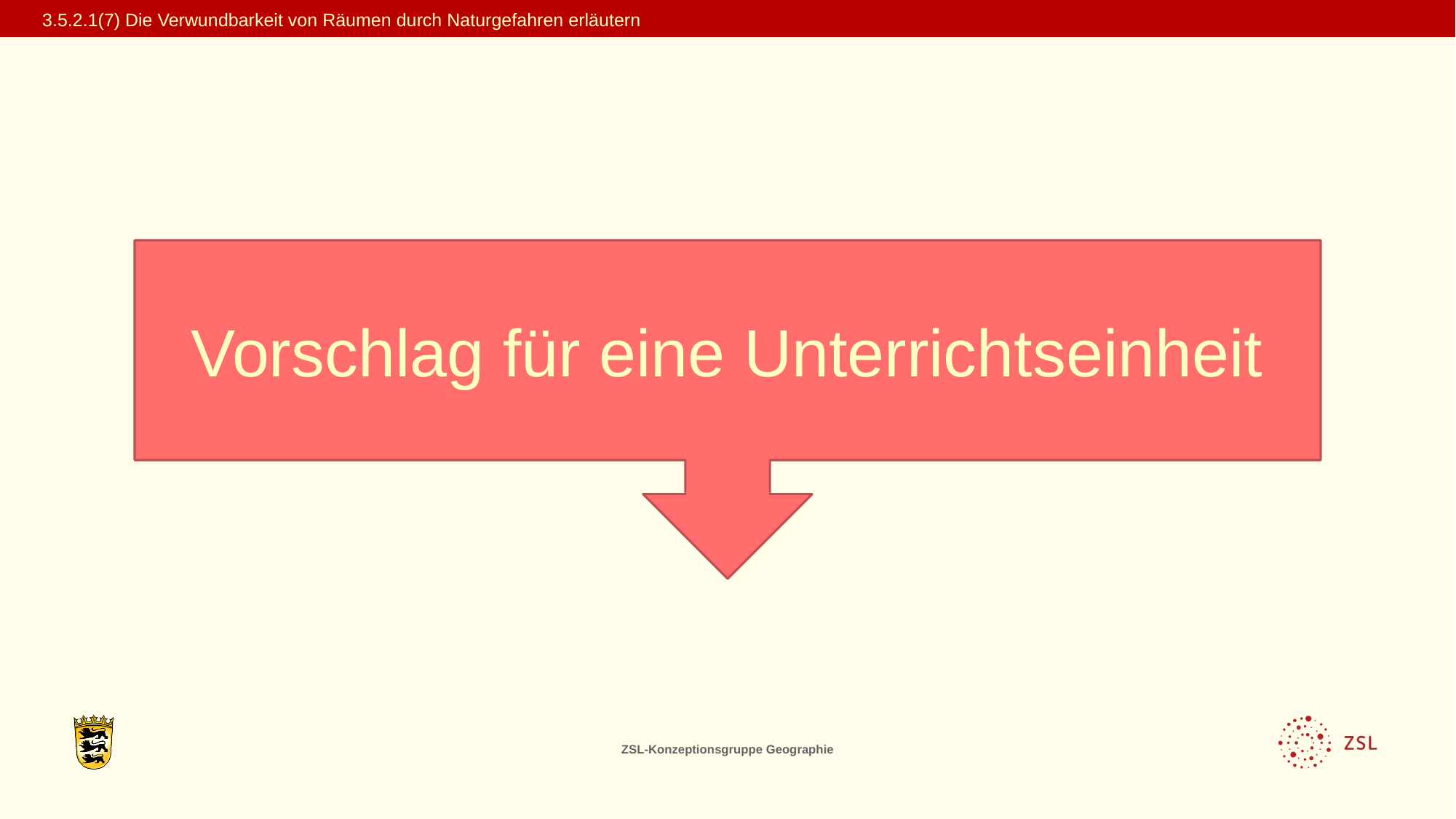

3.5.2.1(7) Die Verwundbarkeit von Räumen durch Naturgefahren erläutern
Vorschlag für eine Unterrichtseinheit
ZSL-Konzeptionsgruppe Geographie